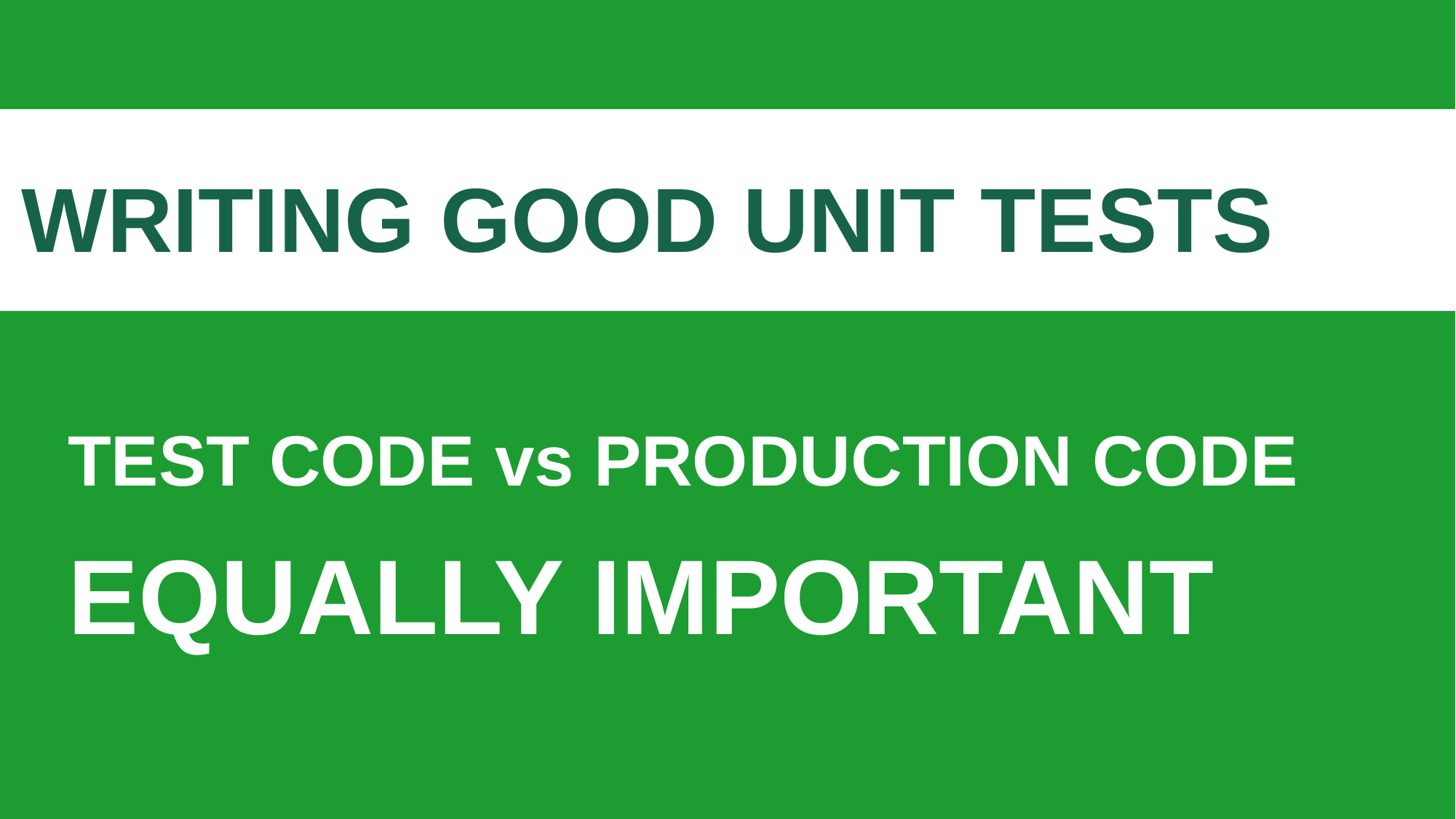

# WRITING GOOD UNIT TESTS
TEST CODE vs PRODUCTION CODE
EQUALLY IMPORTANT